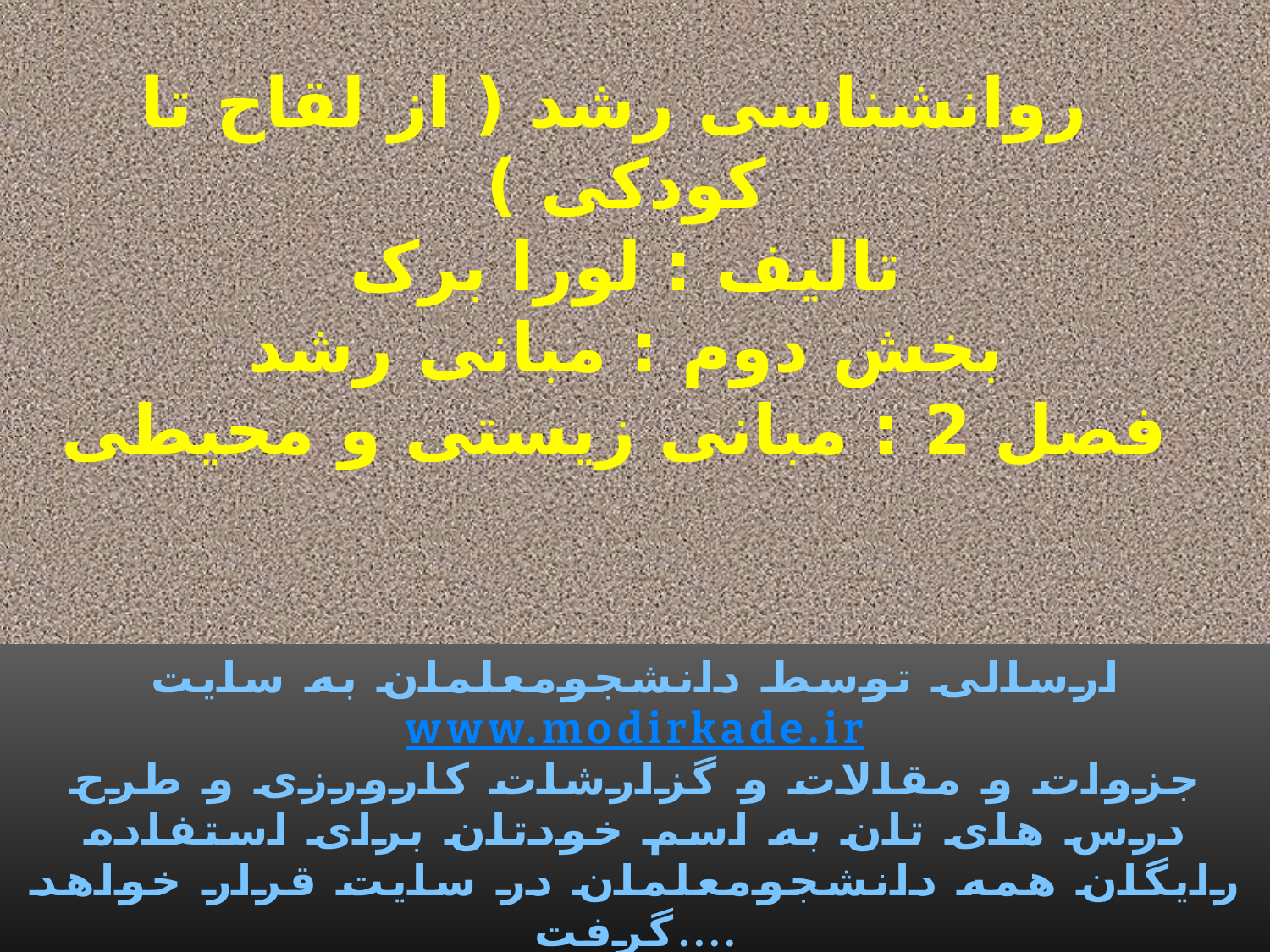

# روانشناسی رشد ( از لقاح تا کودکی ) تالیف : لورا برک بخش دوم : مبانی رشد فصل 2 : مبانی زیستی و محیطی
ارسالی توسط دانشجومعلمان به سایت
www.modirkade.ir
جزوات و مقالات و گزارشات کارورزی و طرح درس های تان به اسم خودتان برای استفاده رایگان همه دانشجومعلمان در سایت قرار خواهد گرفت....
موفق و سربلند باشید...

www.modirkade.ir
2